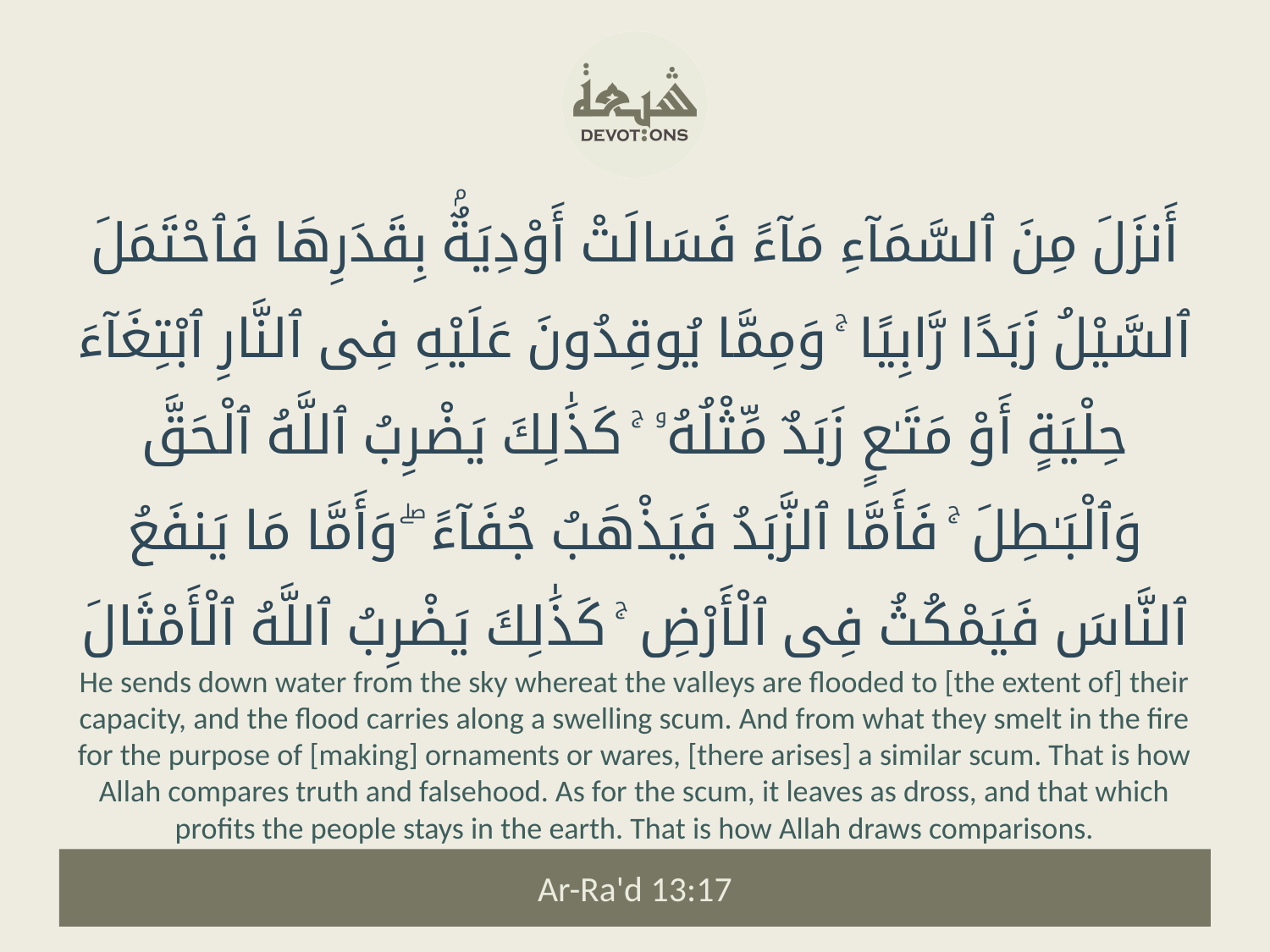

أَنزَلَ مِنَ ٱلسَّمَآءِ مَآءً فَسَالَتْ أَوْدِيَةٌۢ بِقَدَرِهَا فَٱحْتَمَلَ ٱلسَّيْلُ زَبَدًا رَّابِيًا ۚ وَمِمَّا يُوقِدُونَ عَلَيْهِ فِى ٱلنَّارِ ٱبْتِغَآءَ حِلْيَةٍ أَوْ مَتَـٰعٍ زَبَدٌ مِّثْلُهُۥ ۚ كَذَٰلِكَ يَضْرِبُ ٱللَّهُ ٱلْحَقَّ وَٱلْبَـٰطِلَ ۚ فَأَمَّا ٱلزَّبَدُ فَيَذْهَبُ جُفَآءً ۖ وَأَمَّا مَا يَنفَعُ ٱلنَّاسَ فَيَمْكُثُ فِى ٱلْأَرْضِ ۚ كَذَٰلِكَ يَضْرِبُ ٱللَّهُ ٱلْأَمْثَالَ
He sends down water from the sky whereat the valleys are flooded to [the extent of] their capacity, and the flood carries along a swelling scum. And from what they smelt in the fire for the purpose of [making] ornaments or wares, [there arises] a similar scum. That is how Allah compares truth and falsehood. As for the scum, it leaves as dross, and that which profits the people stays in the earth. That is how Allah draws comparisons.
Ar-Ra'd 13:17